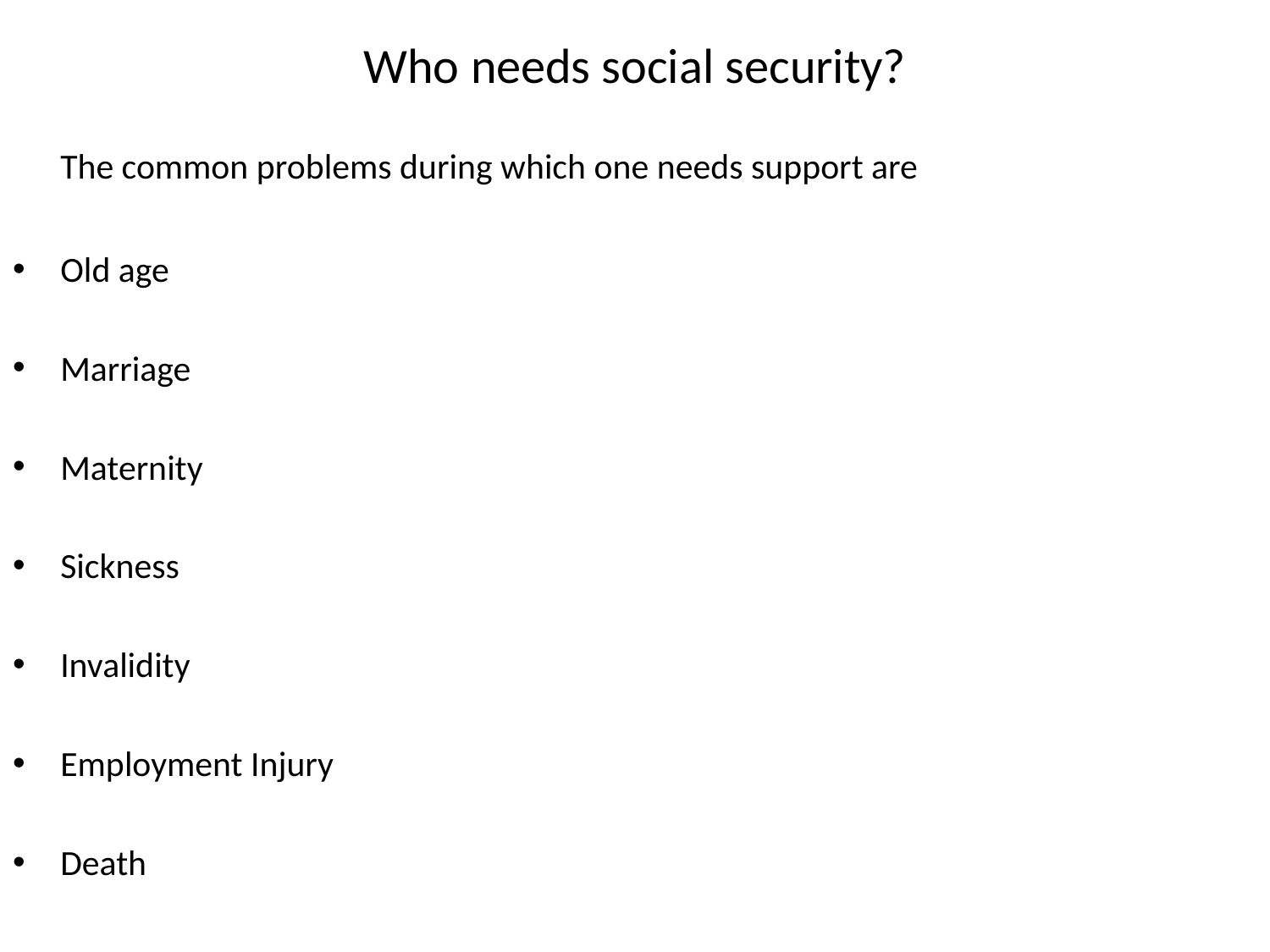

# Who needs social security?
	The common problems during which one needs support are

Old age

Marriage

Maternity

Sickness

Invalidity

Employment Injury

Death